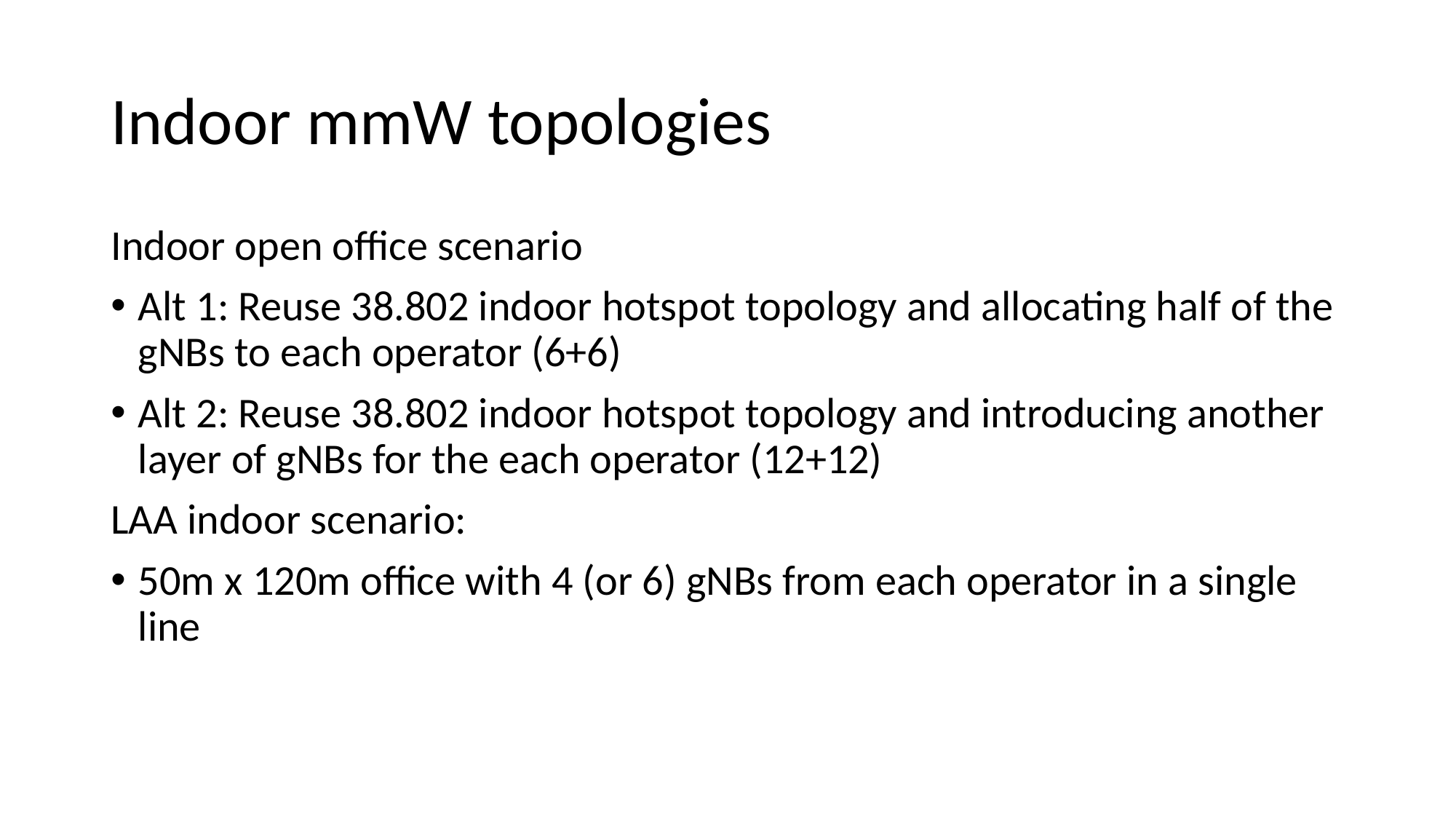

# Indoor mmW topologies
Indoor open office scenario
Alt 1: Reuse 38.802 indoor hotspot topology and allocating half of the gNBs to each operator (6+6)
Alt 2: Reuse 38.802 indoor hotspot topology and introducing another layer of gNBs for the each operator (12+12)
LAA indoor scenario:
50m x 120m office with 4 (or 6) gNBs from each operator in a single line